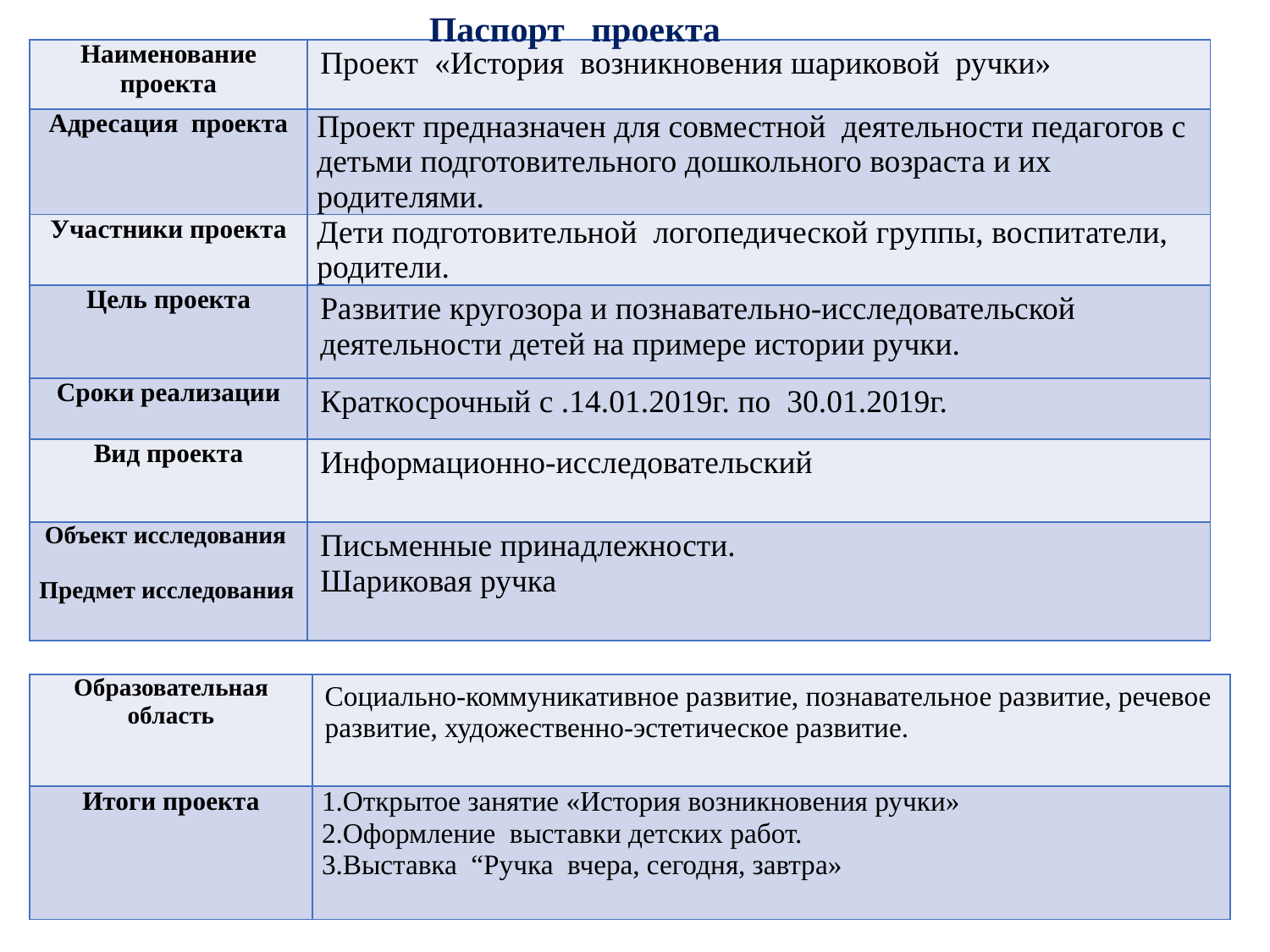

Паспорт   проекта
| Наименование проекта | Проект «История возникновения шариковой ручки» |
| --- | --- |
| Адресация проекта | Проект предназначен для совместной деятельности педагогов с детьми подготовительного дошкольного возраста и их родителями. |
| Участники проекта | Дети подготовительной логопедической группы, воспитатели, родители. |
| Цель проекта | Развитие кругозора и познавательно-исследовательской деятельности детей на примере истории ручки. |
| Сроки реализации | Краткосрочный с .14.01.2019г. по 30.01.2019г. |
| Вид проекта | Информационно-исследовательский |
| Объект исследования Предмет исследования | Письменные принадлежности. Шариковая ручка |
| Образовательная область | Социально-коммуникативное развитие, познавательное развитие, речевое развитие, художественно-эстетическое развитие. |
| --- | --- |
| Итоги проекта | 1.Открытое занятие «История возникновения ручки» 2.Оформление выставки детских работ. 3.Выставка “Ручка вчера, сегодня, завтра» |